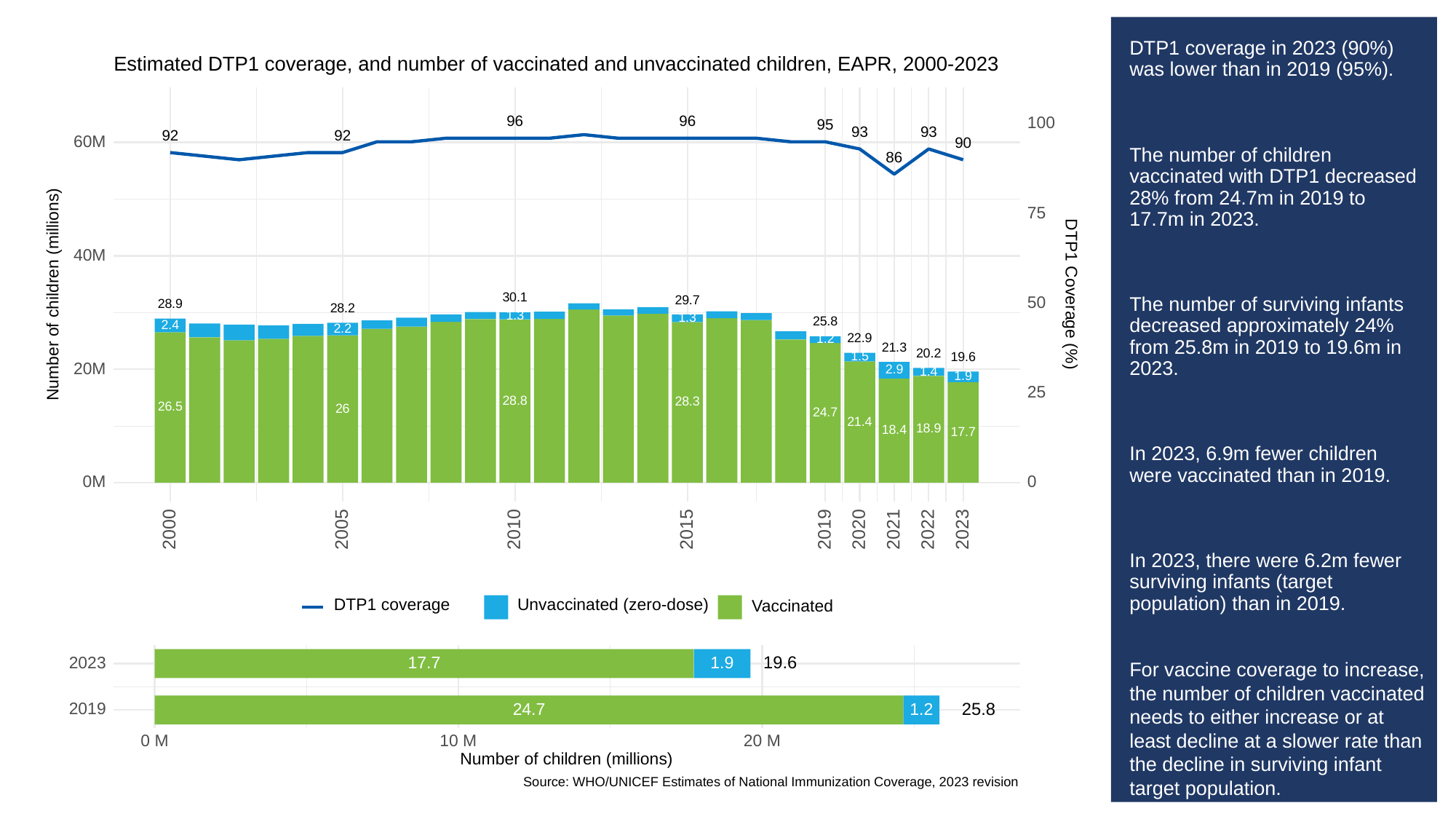

# DTP1 coverage in 2023 (90%) was lower than in 2019 (95%).

The number of children vaccinated with DTP1 decreased 28% from 24.7m in 2019 to 17.7m in 2023.

The number of surviving infants decreased approximately 24% from 25.8m in 2019 to 19.6m in 2023.

In 2023, 6.9m fewer children were vaccinated than in 2019.

In 2023, there were 6.2m fewer surviving infants (target population) than in 2019.

For vaccine coverage to increase, the number of children vaccinated needs to either increase or at least decline at a slower rate than the decline in surviving infant target population.

Estimated DTP1 coverage, and number of vaccinated and unvaccinated children, EAPR, 2000-2023

96
96
100
95
93
93
92
92

60M
90

86

75
40M

Number of children (millions)
DTP1 Coverage (%)
30.1
29.7
50
28.9

28.2

1.3

1.3

25.8

2.4

2.2

22.9
1.2

21.3
20.2
1.5
19.6

20M
2.9
1.4

1.9

25
28.8
28.3
26.5
26
24.7
21.4
18.9
18.4

17.7
0M
0

2023
2000
2005
2010
2015
2019
2020
2021
2022

Unvaccinated (zero-dose)
DTP1 coverage
Vaccinated

19.6
1.9
2023
17.7

25.8
2019
24.7
1.2

0 M
10 M
20 M
Number of children (millions)
Source: WHO/UNICEF Estimates of National Immunization Coverage, 2023 revision